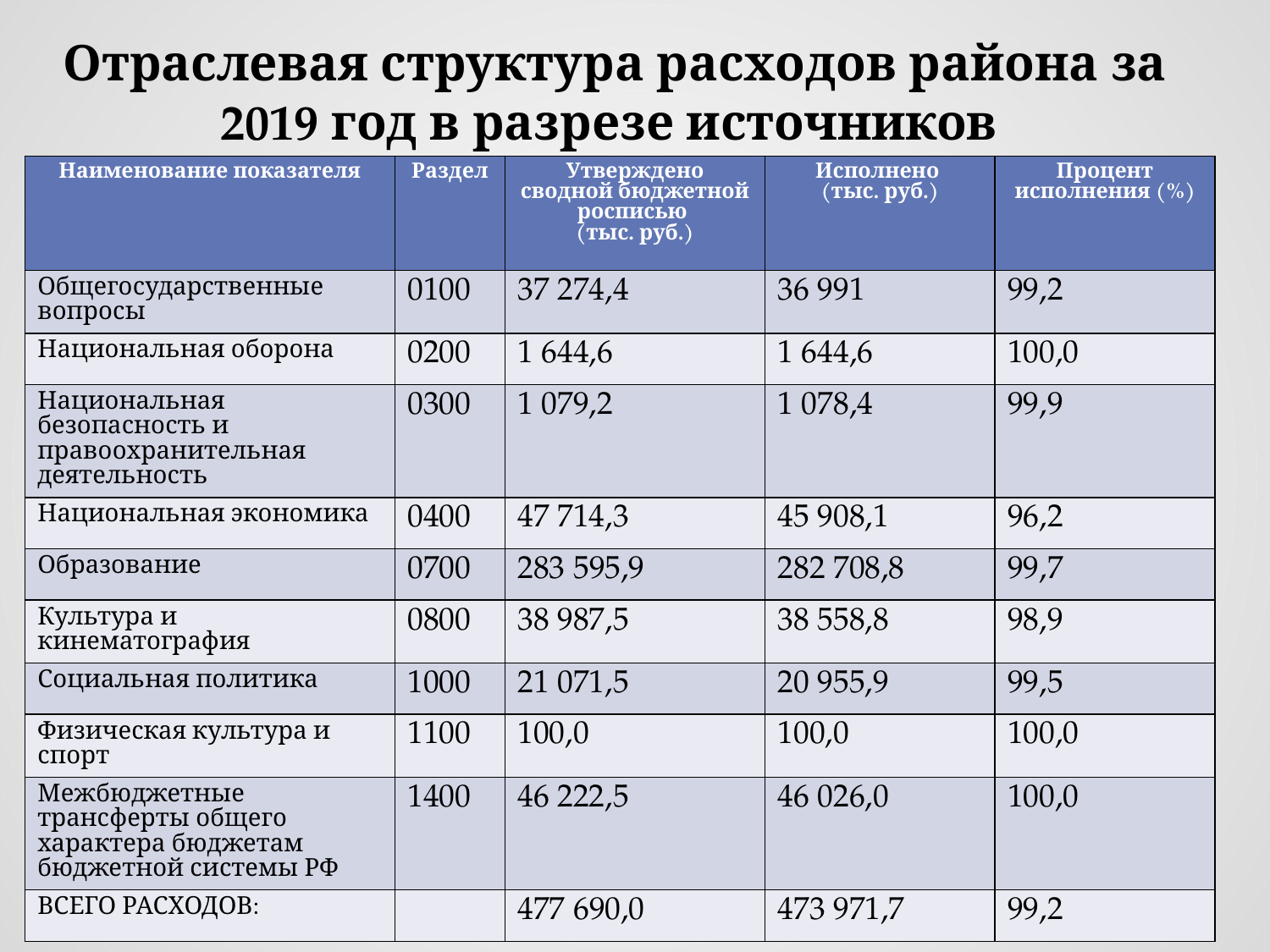

# Отраслевая структура расходов района за 2019 год в разрезе источников
| Наименование показателя | Раздел | Утверждено сводной бюджетной росписью (тыс. руб.) | Исполнено (тыс. руб.) | Процент исполнения (%) |
| --- | --- | --- | --- | --- |
| Общегосударственные вопросы | 0100 | 37 274,4 | 36 991 | 99,2 |
| Национальная оборона | 0200 | 1 644,6 | 1 644,6 | 100,0 |
| Национальная безопасность и правоохранительная деятельность | 0300 | 1 079,2 | 1 078,4 | 99,9 |
| Национальная экономика | 0400 | 47 714,3 | 45 908,1 | 96,2 |
| Образование | 0700 | 283 595,9 | 282 708,8 | 99,7 |
| Культура и кинематография | 0800 | 38 987,5 | 38 558,8 | 98,9 |
| Социальная политика | 1000 | 21 071,5 | 20 955,9 | 99,5 |
| Физическая культура и спорт | 1100 | 100,0 | 100,0 | 100,0 |
| Межбюджетные трансферты общего характера бюджетам бюджетной системы РФ | 1400 | 46 222,5 | 46 026,0 | 100,0 |
| ВСЕГО РАСХОДОВ: |  | 477 690,0 | 473 971,7 | 99,2 |